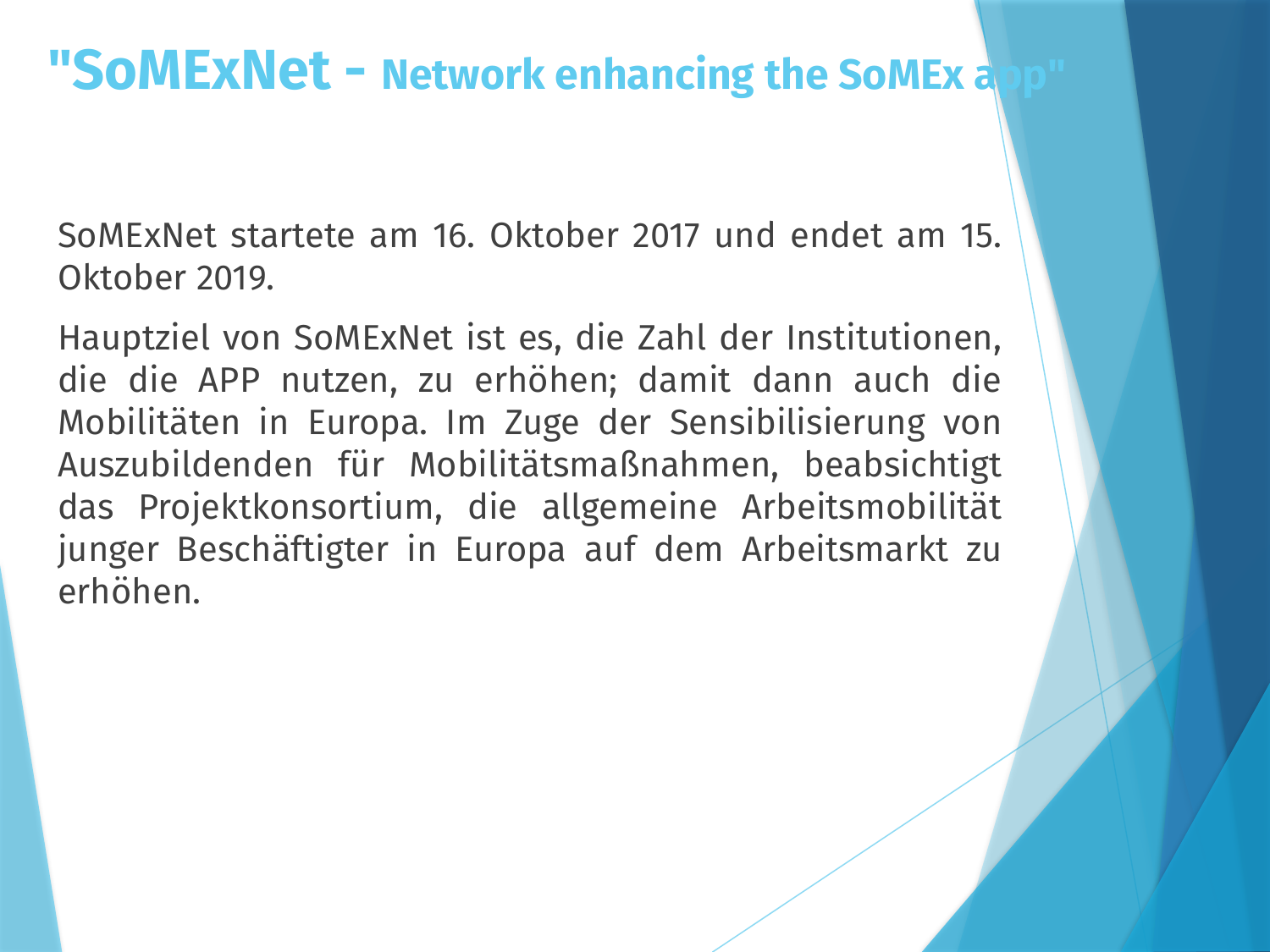

# "SoMExNet - Network enhancing the SoMEx app"
SoMExNet startete am 16. Oktober 2017 und endet am 15. Oktober 2019.
Hauptziel von SoMExNet ist es, die Zahl der Institutionen, die die APP nutzen, zu erhöhen; damit dann auch die Mobilitäten in Europa. Im Zuge der Sensibilisierung von Auszubildenden für Mobilitätsmaßnahmen, beabsichtigt das Projektkonsortium, die allgemeine Arbeitsmobilität junger Beschäftigter in Europa auf dem Arbeitsmarkt zu erhöhen.